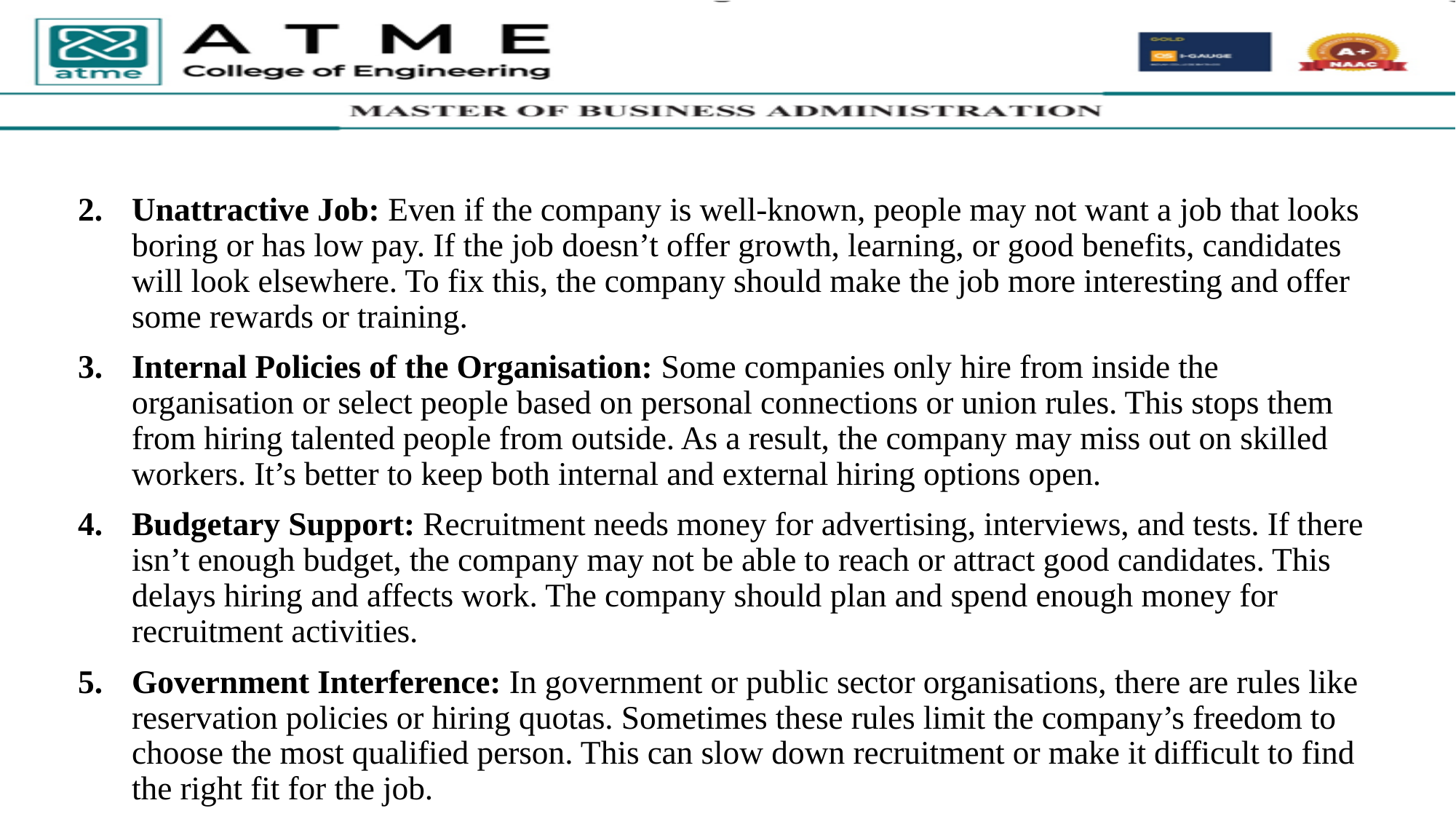

Unattractive Job: Even if the company is well-known, people may not want a job that looks boring or has low pay. If the job doesn’t offer growth, learning, or good benefits, candidates will look elsewhere. To fix this, the company should make the job more interesting and offer some rewards or training.
Internal Policies of the Organisation: Some companies only hire from inside the organisation or select people based on personal connections or union rules. This stops them from hiring talented people from outside. As a result, the company may miss out on skilled workers. It’s better to keep both internal and external hiring options open.
Budgetary Support: Recruitment needs money for advertising, interviews, and tests. If there isn’t enough budget, the company may not be able to reach or attract good candidates. This delays hiring and affects work. The company should plan and spend enough money for recruitment activities.
Government Interference: In government or public sector organisations, there are rules like reservation policies or hiring quotas. Sometimes these rules limit the company’s freedom to choose the most qualified person. This can slow down recruitment or make it difficult to find the right fit for the job.